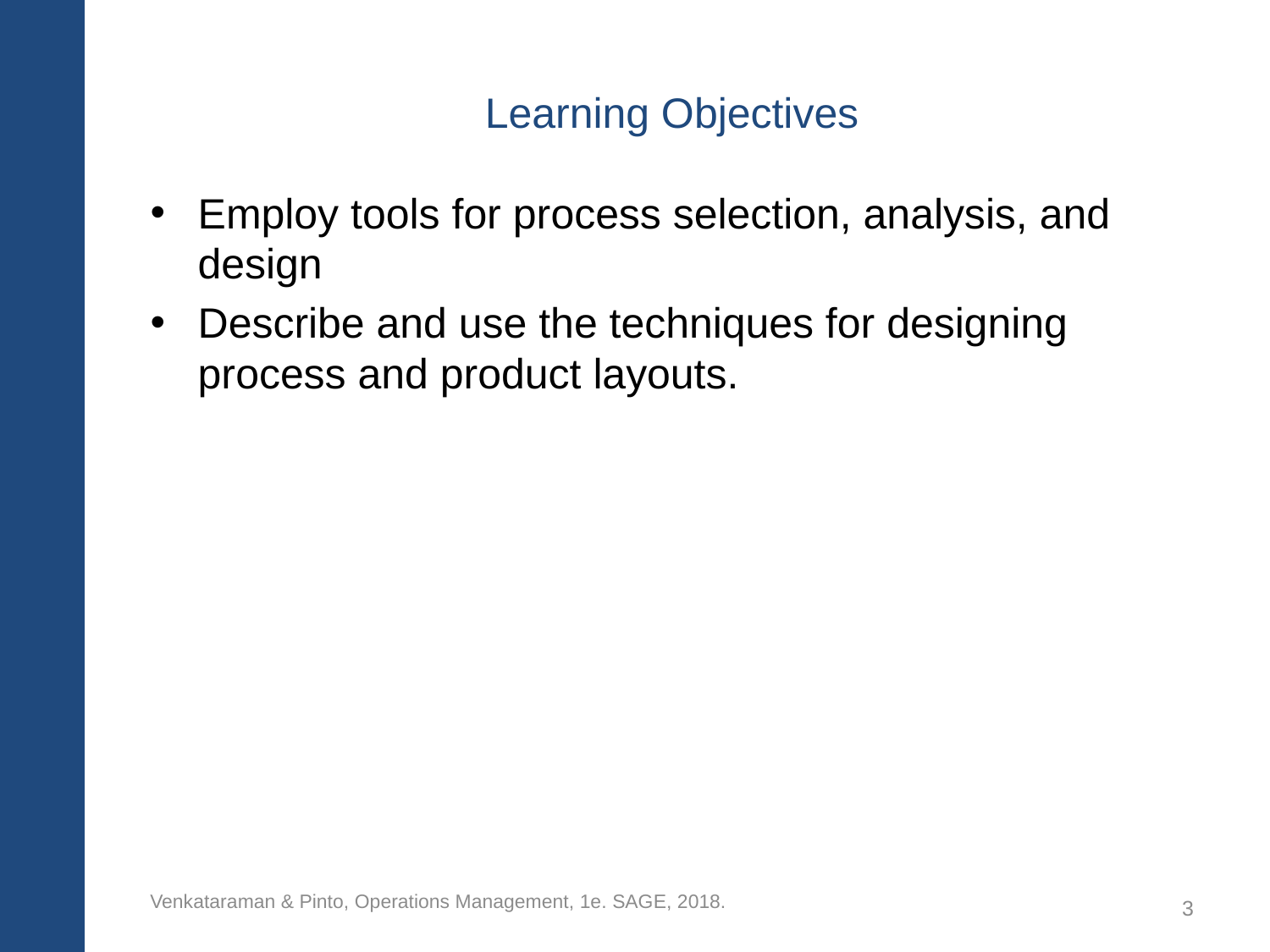

# Learning Objectives
Employ tools for process selection, analysis, and design
Describe and use the techniques for designing process and product layouts.
Venkataraman & Pinto, Operations Management, 1e. SAGE, 2018.
3